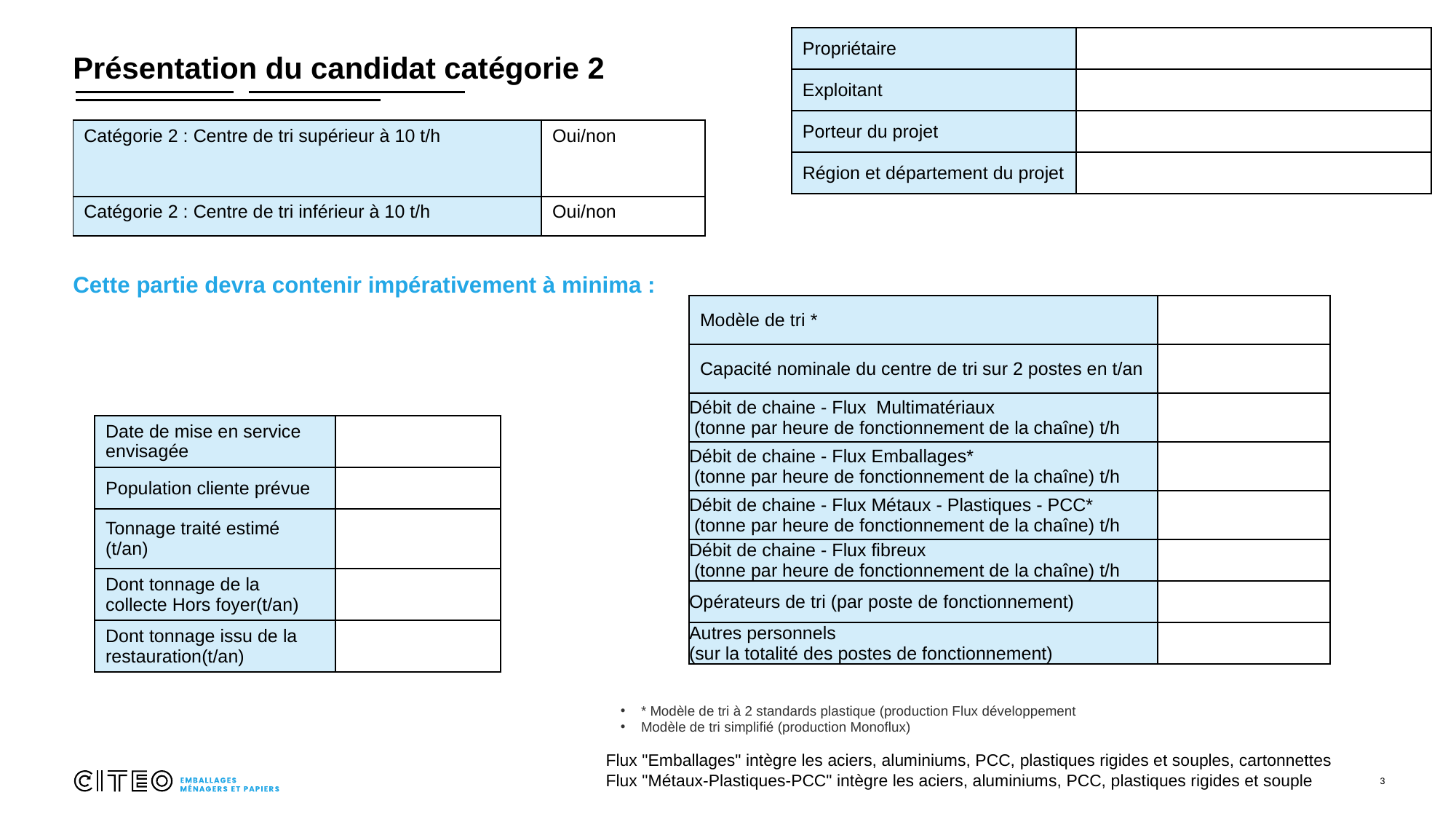

| Propriétaire |  |
| --- | --- |
| Exploitant |  |
| Porteur du projet |  |
| Région et département du projet |  |
# Présentation du candidat catégorie 2
| Catégorie 2 : Centre de tri supérieur à 10 t/h | Oui/non |
| --- | --- |
| Catégorie 2 : Centre de tri inférieur à 10 t/h | Oui/non |
Cette partie devra contenir impérativement à minima :

| Modèle de tri \* |  |
| --- | --- |
| Capacité nominale du centre de tri sur 2 postes en t/an |  |
| Débit de chaine - Flux Multimatériaux (tonne par heure de fonctionnement de la chaîne) t/h |  |
| Débit de chaine - Flux Emballages\* (tonne par heure de fonctionnement de la chaîne) t/h |  |
| Débit de chaine - Flux Métaux - Plastiques - PCC\* (tonne par heure de fonctionnement de la chaîne) t/h |  |
| Débit de chaine - Flux fibreux (tonne par heure de fonctionnement de la chaîne) t/h |  |
| Opérateurs de tri (par poste de fonctionnement) |  |
| Autres personnels (sur la totalité des postes de fonctionnement) |  |
| Date de mise en service envisagée |  |
| --- | --- |
| Population cliente prévue |  |
| Tonnage traité estimé (t/an) |  |
| Dont tonnage de la collecte Hors foyer(t/an) |  |
| Dont tonnage issu de la restauration(t/an) |  |
* Modèle de tri à 2 standards plastique (production Flux développement
Modèle de tri simplifié (production Monoflux)
Flux "Emballages" intègre les aciers, aluminiums, PCC, plastiques rigides et souples, cartonnettes
Flux "Métaux-Plastiques-PCC" intègre les aciers, aluminiums, PCC, plastiques rigides et souple
3